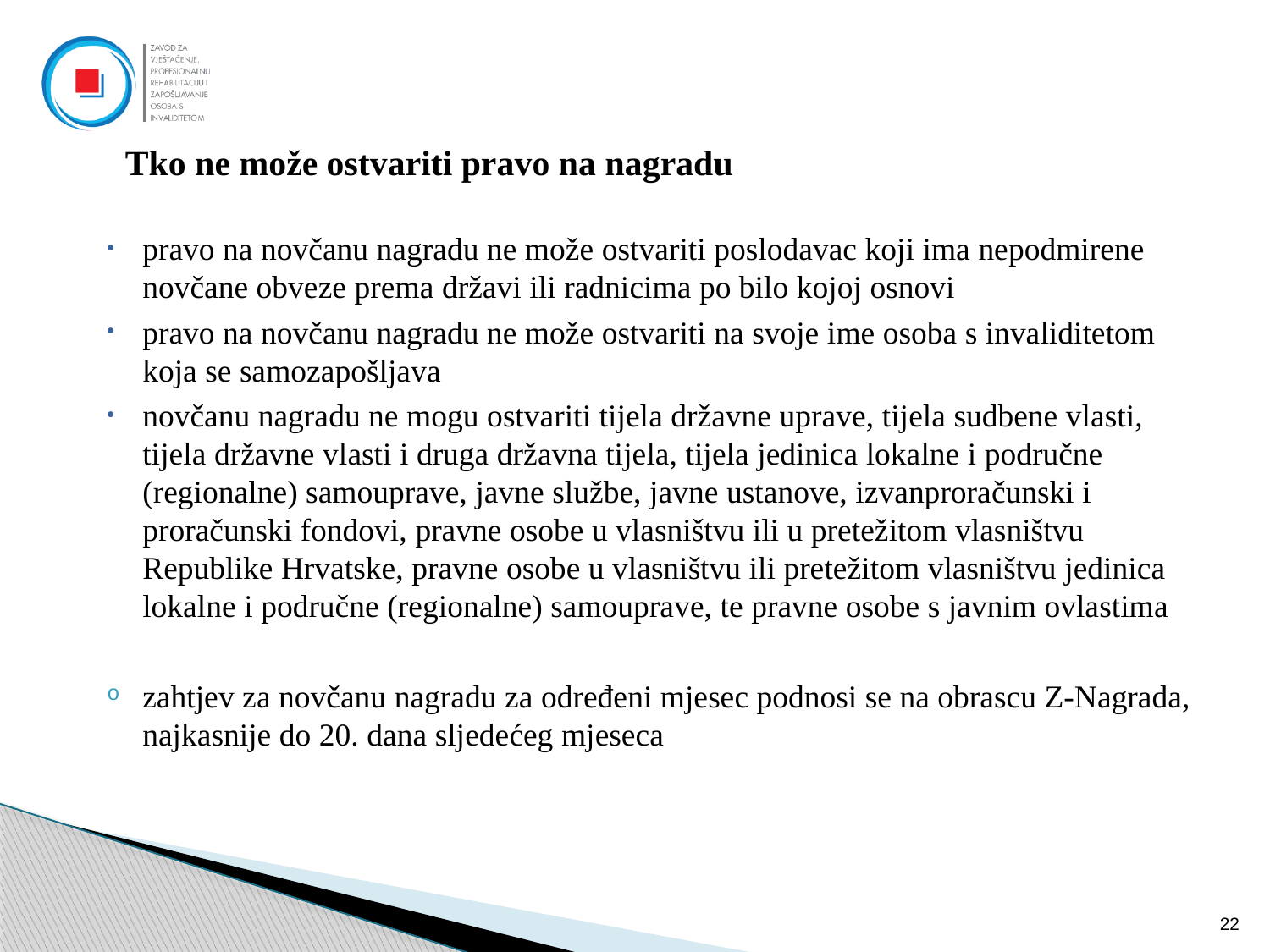

# Tko ne može ostvariti pravo na nagradu
pravo na novčanu nagradu ne može ostvariti poslodavac koji ima nepodmirene novčane obveze prema državi ili radnicima po bilo kojoj osnovi
pravo na novčanu nagradu ne može ostvariti na svoje ime osoba s invaliditetom koja se samozapošljava
novčanu nagradu ne mogu ostvariti tijela državne uprave, tijela sudbene vlasti, tijela državne vlasti i druga državna tijela, tijela jedinica lokalne i područne (regionalne) samouprave, javne službe, javne ustanove, izvanproračunski i proračunski fondovi, pravne osobe u vlasništvu ili u pretežitom vlasništvu Republike Hrvatske, pravne osobe u vlasništvu ili pretežitom vlasništvu jedinica lokalne i područne (regionalne) samouprave, te pravne osobe s javnim ovlastima

zahtjev za novčanu nagradu za određeni mjesec podnosi se na obrascu Z-Nagrada, najkasnije do 20. dana sljedećeg mjeseca

22